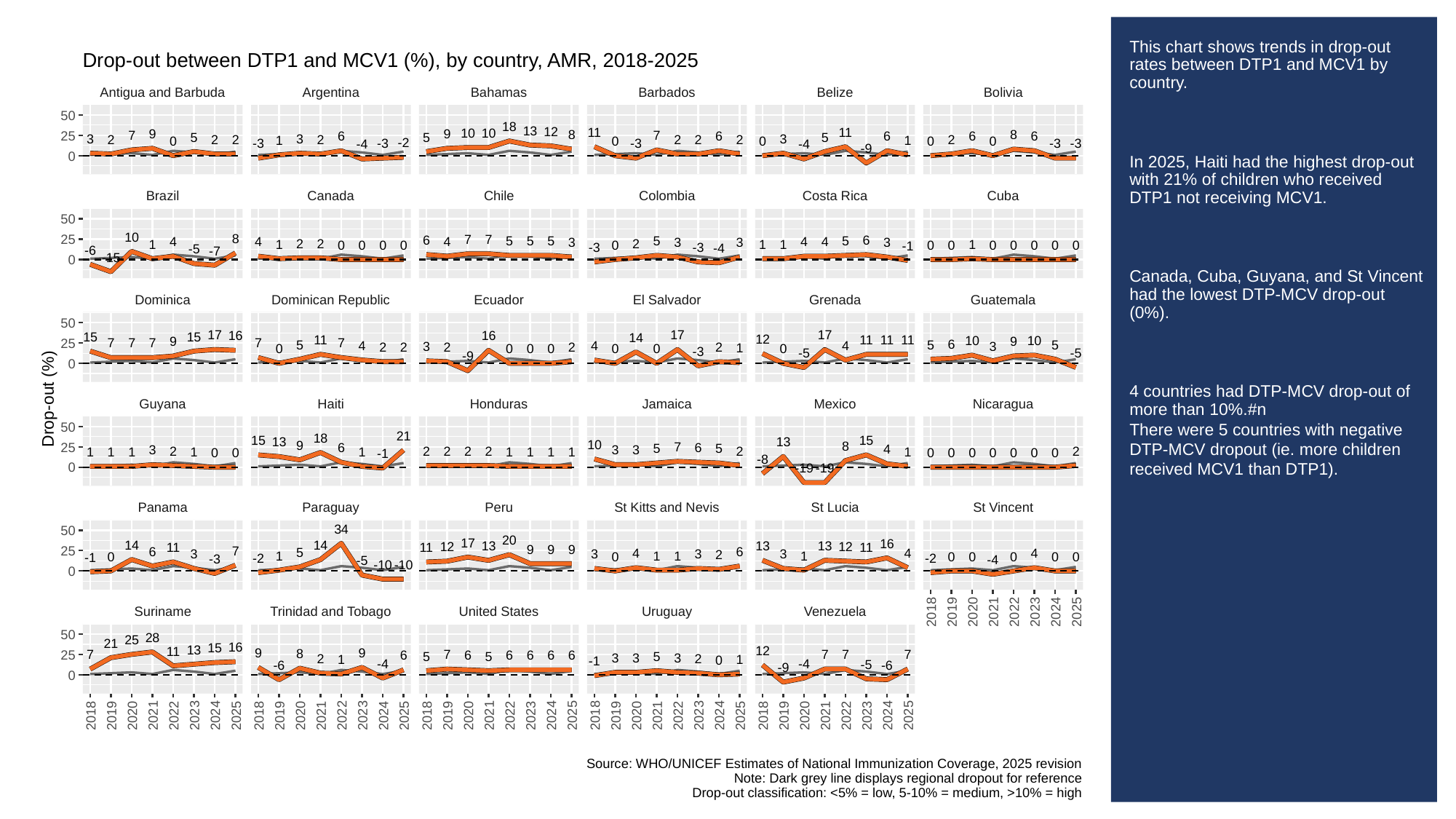

# This chart shows trends in drop-out rates between DTP1 and MCV1 by country.

In 2025, Haiti had the highest drop-out with 21% of children who received DTP1 not receiving MCV1.

Canada, Cuba, Guyana, and St Vincent had the lowest DTP-MCV drop-out (0%).

4 countries had DTP-MCV drop-out of more than 10%.#n
There were 5 countries with negative DTP-MCV dropout (ie. more children received MCV1 than DTP1).

Drop-out between DTP1 and MCV1 (%), by country, AMR, 2018-2025
Antigua and Barbuda
Argentina
Bahamas
Barbados
Belize
Bolivia

50

18

13
12
11
11
10
10
9
9
8
8
7
7
25
6
6
6
6
6
5
5
5
3
3
3
2
2
2
2
2
2
2
2

1
1
0
0
0
0
0
-2
-3
-3
-3
-3
-3
-4
-4

-9

0

Brazil
Canada
Chile
Colombia
Costa Rica
Cuba

50

10
8
7
7
25
6
6
5
5
5
5
5
4
4
4
4
4
3
3
3
3
2
2
2

1
1
1
1
1
0
0
0
0
0
0
0
0
0
0
0
0
-1
-3
-3
-4
-5
-6
-7

-15

0

Dominica
Dominican Republic
Ecuador
El Salvador
Grenada
Guatemala

50

17
17
17
16
16
15
15
14

12
11
11
11
11
10
10
9
9
7
7
7
7
7
25
6
5
5
5
4
4
4
3
3
2
2
2
2
2

1
0
0
0
0
0
0
0
-3
-5
-5

-9

0

Drop-out (%)
Guyana
Haiti
Honduras
Jamaica
Mexico
Nicaragua

50

21
18
15
15

13
13
10
9
8
7
25
6
6
5
5
4
3
3
3
2
2
2
2
2
2
2

1
1
1
1
1
1
1
1
1
1
0
0
0
0
0
0
0
0
0
-1

-8

0
-19
-19

Panama
Paraguay
Peru
St Kitts and Nevis
St Lucia
St Vincent

34
50

20
17
16
14
14

13
13
13
12
12
11
11
11

9
9
9
7
25
6
6
5
4
4
4
3
3
3
3
2

1
1
1
1
0
0
0
0
0
0
0
-1
-2
-2
-3

-4
-5

-10
-10

0

Suriname
Trinidad and Tobago
United States
Uruguay
Venezuela
2018
2019
2020
2021
2022
2023
2024
2025

50
28

25
21
16
15

13
12
11
9
9
8
7
7
7
7
7
25
6
6
6
6
6
6
5
5
5

3
3
3
2
2

1
1
0
-1
-4
-4
-5
-6
-6
-9

0

2018
2019
2020
2021
2022
2023
2024
2025
2018
2019
2020
2021
2022
2023
2024
2025
2018
2019
2020
2021
2022
2023
2024
2025
2018
2019
2020
2021
2022
2023
2024
2025
2018
2019
2020
2021
2022
2023
2024
2025
Source: WHO/UNICEF Estimates of National Immunization Coverage, 2025 revision
Note: Dark grey line displays regional dropout for reference
Drop-out classification: <5% = low, 5-10% = medium, >10% = high